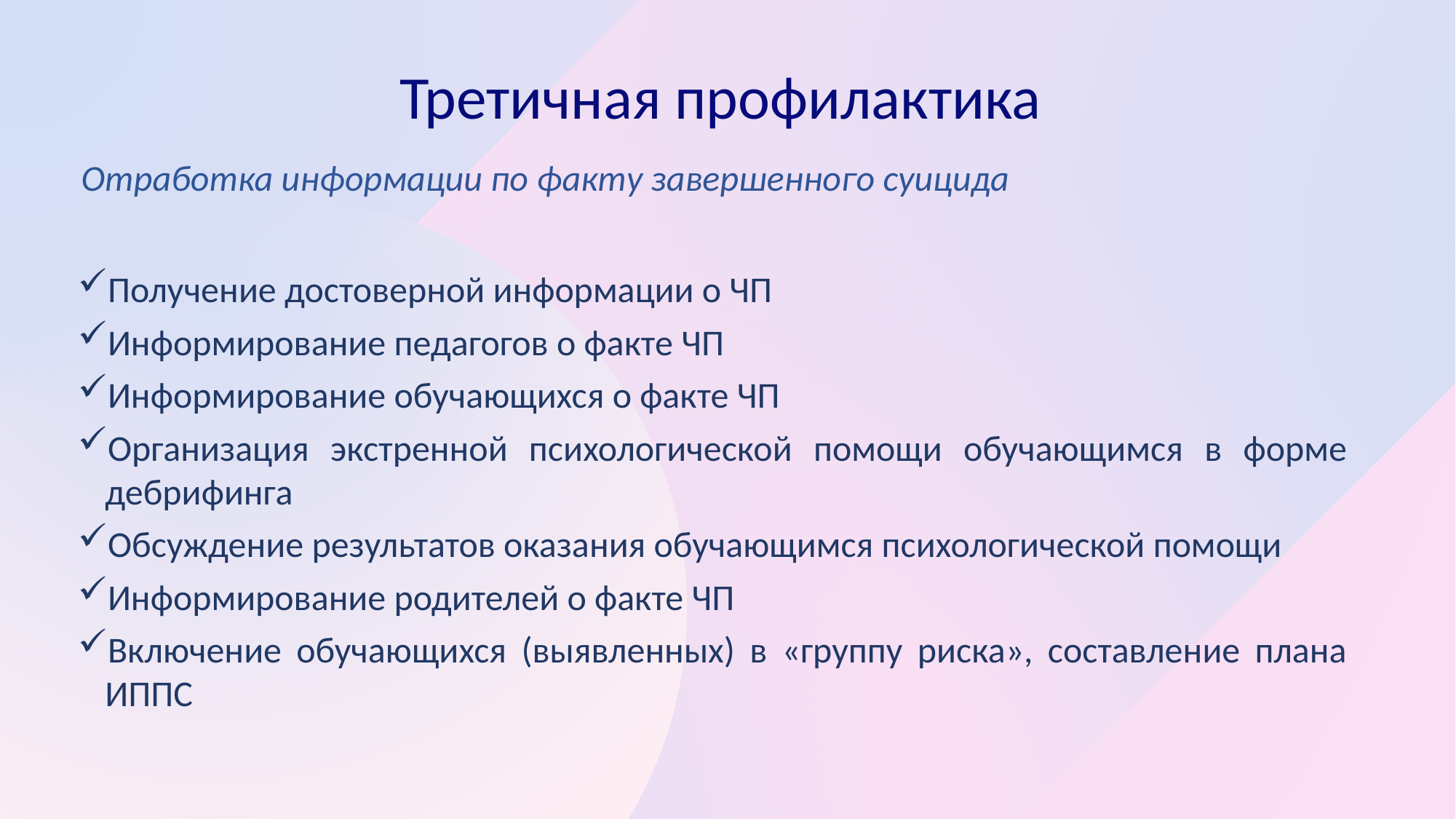

# Третичная профилактика
Отработка информации по факту завершенного суицида
Получение достоверной информации о ЧП
Информирование педагогов о факте ЧП
Информирование обучающихся о факте ЧП
Организация экстренной психологической помощи обучающимся в форме дебрифинга
Обсуждение результатов оказания обучающимся психологической помощи
Информирование родителей о факте ЧП
Включение обучающихся (выявленных) в «группу риска», составление плана ИППС